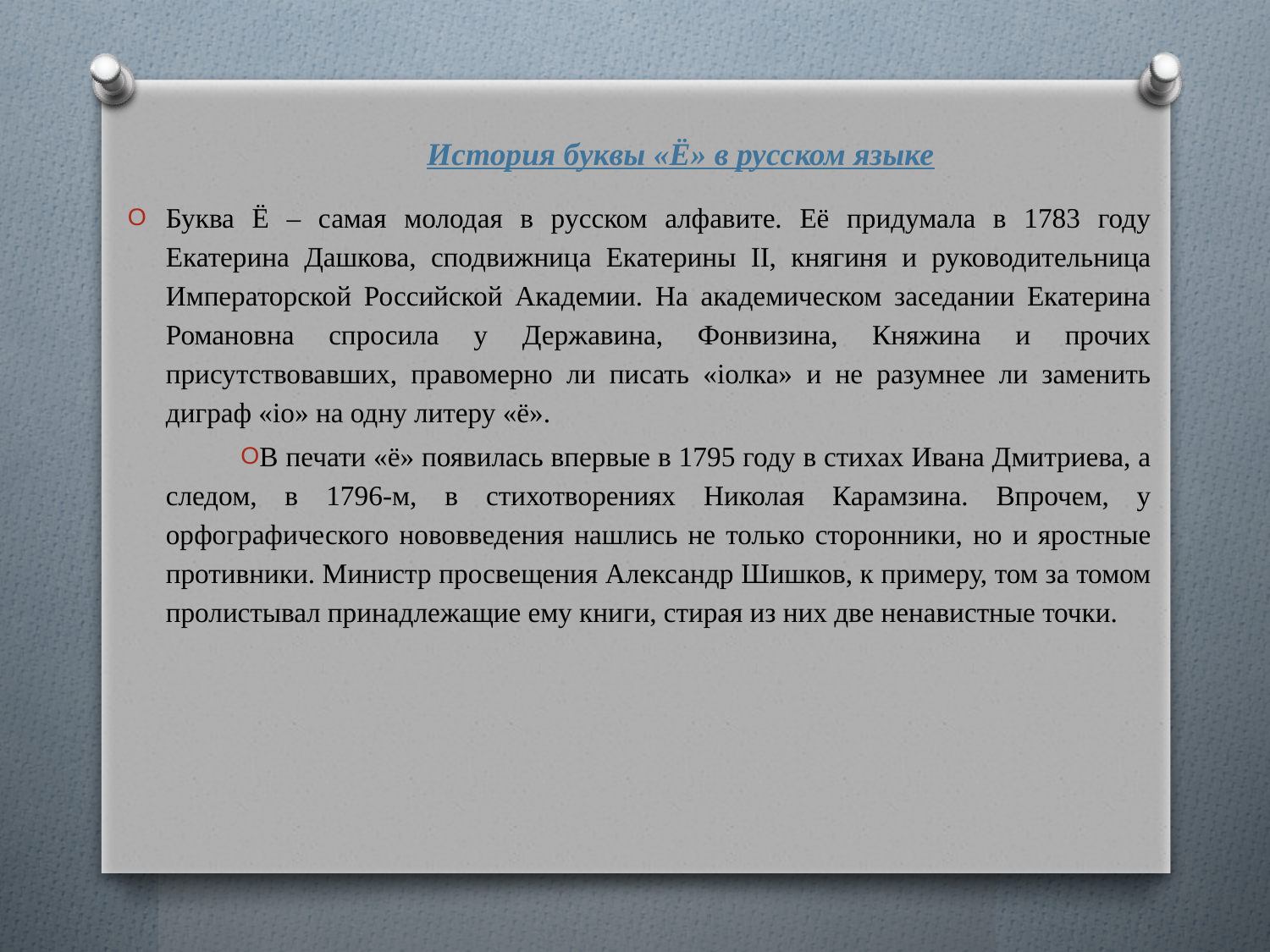

История буквы «Ё» в русском языке
Буква Ё – самая молодая в русском алфавите. Её придумала в 1783 году Екатерина Дашкова, сподвижница Екатерины II, княгиня и руководительница Императорской Российской Академии. На академическом заседании Екатерина Романовна спросила у Державина, Фонвизина, Княжина и прочих присутствовавших, правомерно ли писать «iолка» и не разумнее ли заменить диграф «iо» на одну литеру «ё».
В печати «ё» появилась впервые в 1795 году в стихах Ивана Дмитриева, а следом, в 1796-м, в стихотворениях Николая Карамзина. Впрочем, у орфографического нововведения нашлись не только сторонники, но и яростные противники. Министр просвещения Александр Шишков, к примеру, том за томом пролистывал принадлежащие ему книги, стирая из них две ненавистные точки.